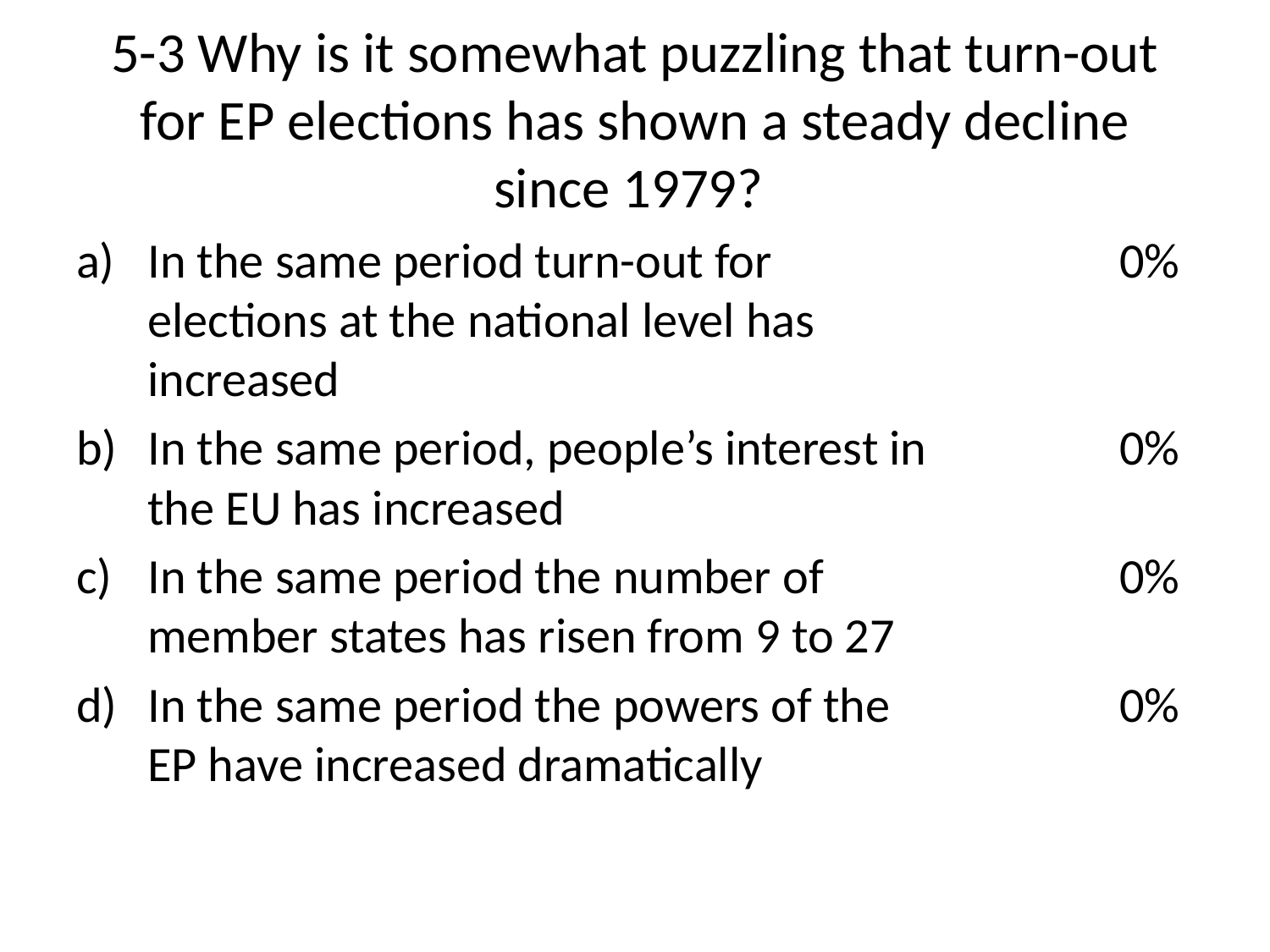

# 5-3 Why is it somewhat puzzling that turn-out for EP elections has shown a steady decline since 1979?
In the same period turn-out for elections at the national level has increased
In the same period, people’s interest in the EU has increased
In the same period the number of member states has risen from 9 to 27
In the same period the powers of the EP have increased dramatically
0%
0%
0%
0%